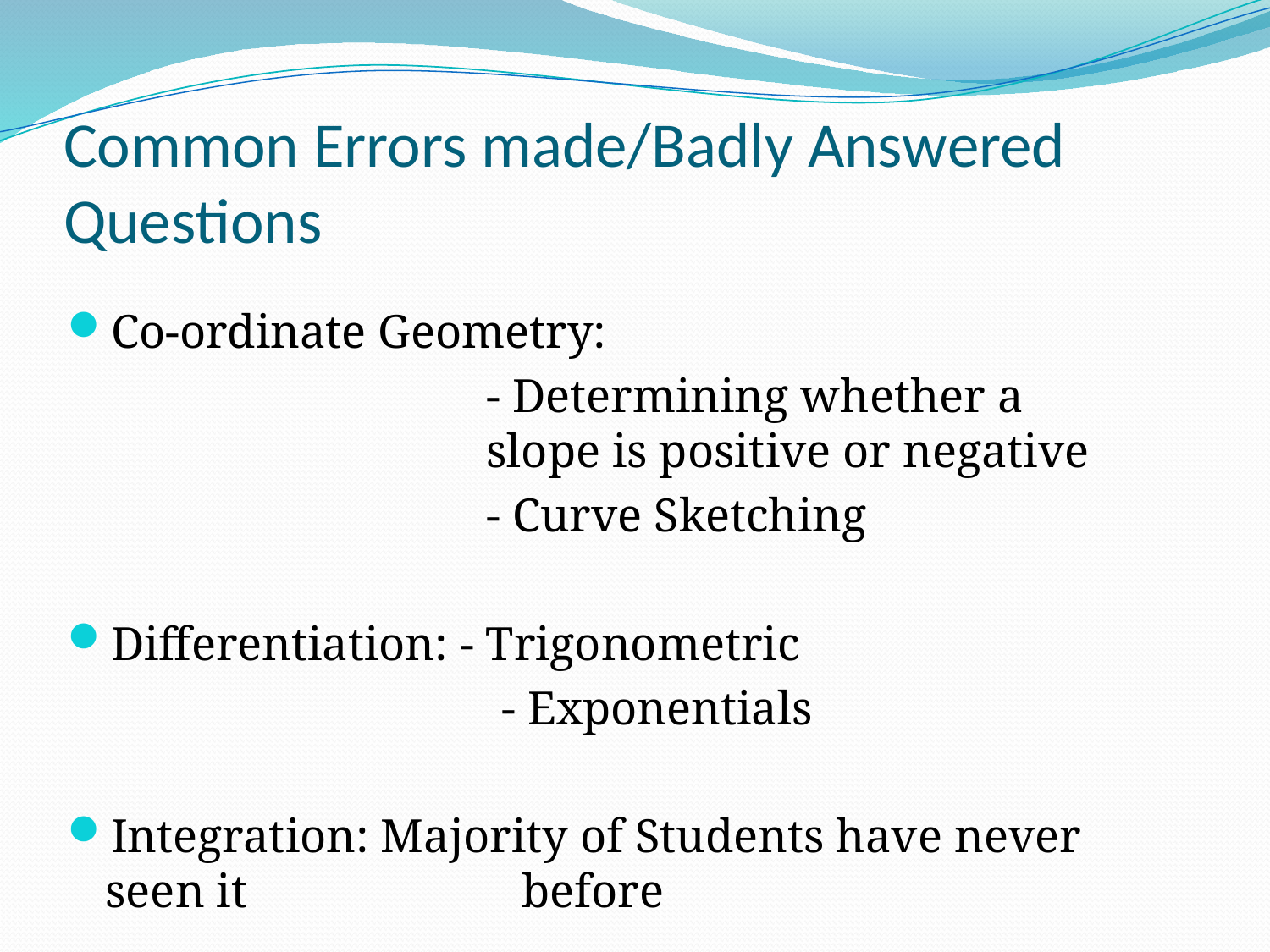

# Common Errors made/Badly Answered Questions
Co-ordinate Geometry:
				- Determining whether a      				slope is positive or negative
				- Curve Sketching

Differentiation: - Trigonometric
			            - Exponentials

Integration: Majority of Students have never seen it 		   before